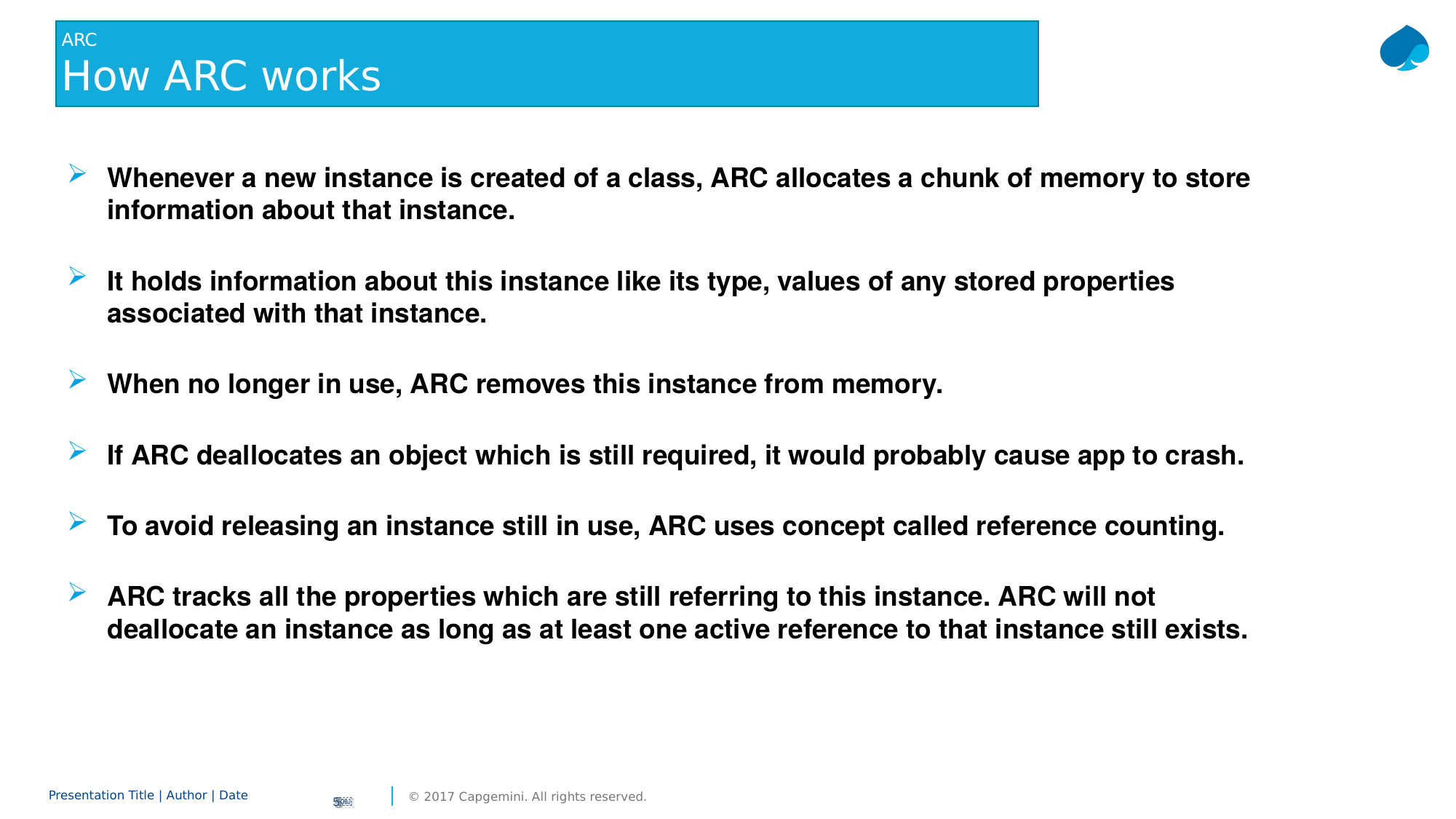

# ARC How ARC works
Whenever a new instance is created of a class, ARC allocates a chunk of memory to store information about that instance.
It holds information about this instance like its type, values of any stored properties associated with that instance.
When no longer in use, ARC removes this instance from memory.
If ARC deallocates an object which is still required, it would probably cause app to crash.
To avoid releasing an instance still in use, ARC uses concept called reference counting.
ARC tracks all the properties which are still referring to this instance. ARC will not deallocate an instance as long as at least one active reference to that instance still exists.
5
5￼